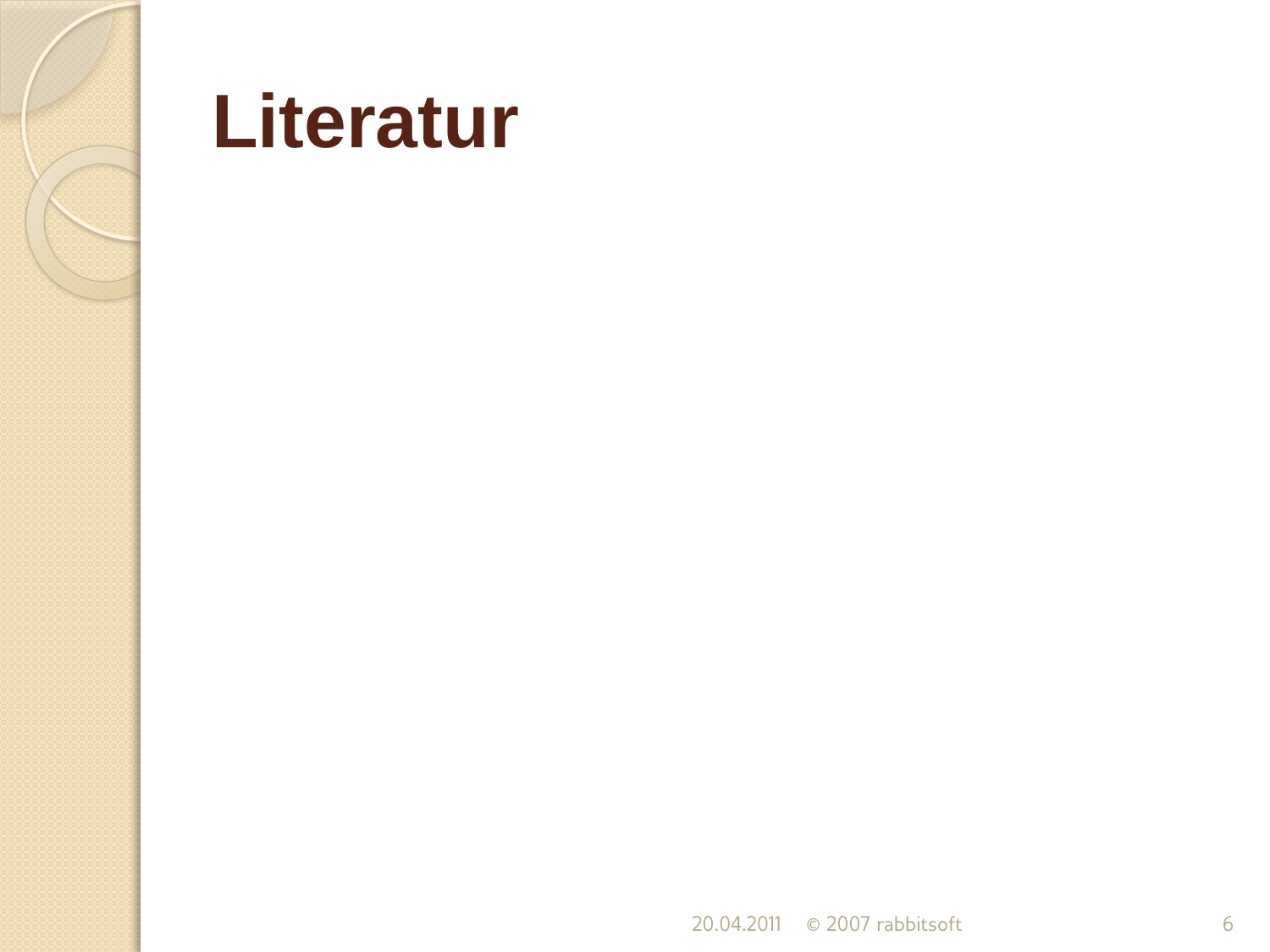

# Literatur

20.04.2011
© 2007 rabbitsoft
6